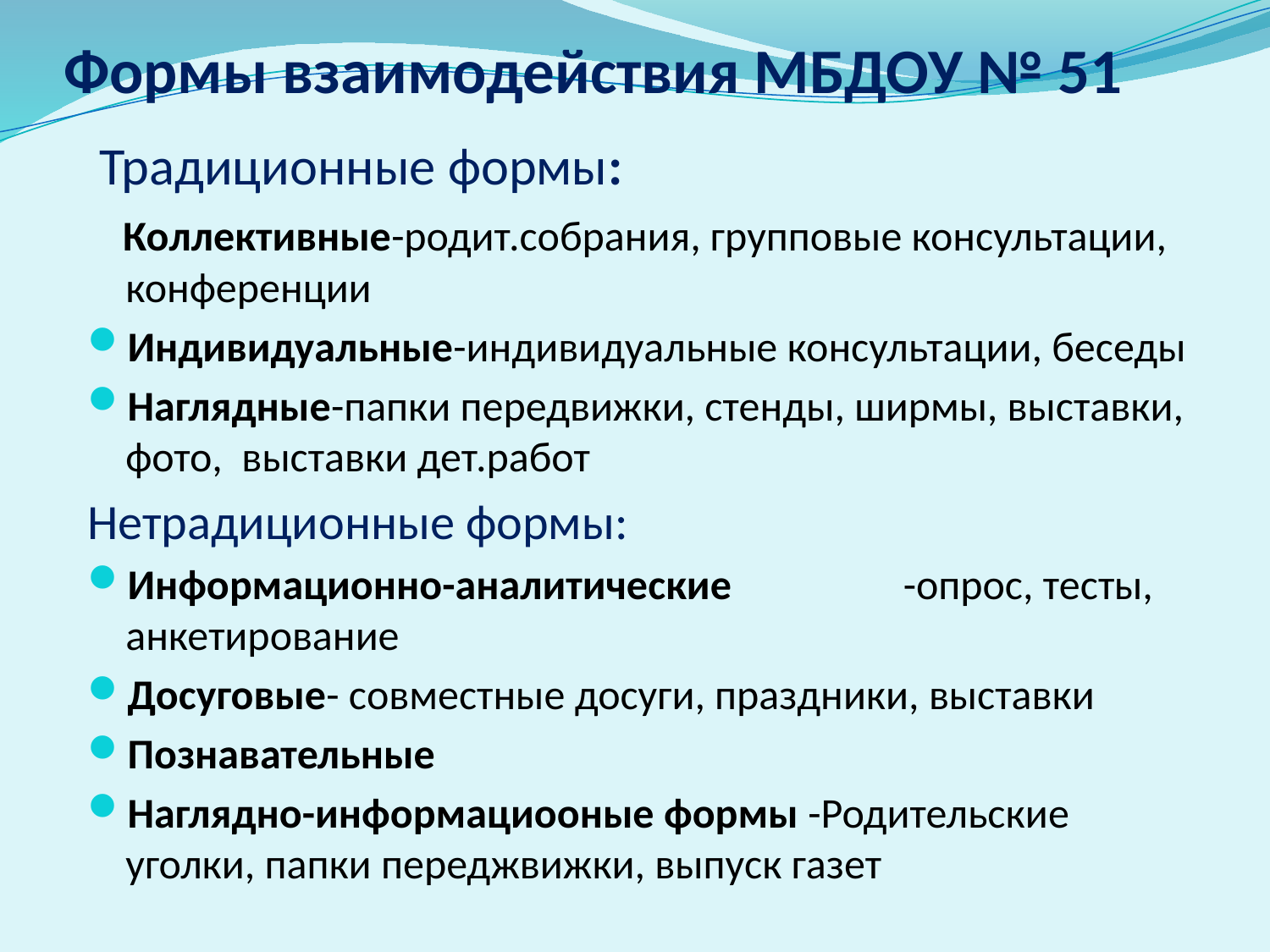

# Формы взаимодействия МБДОУ № 51
 Традиционные формы:
   Коллективные-родит.собрания, групповые консультации, конференции
Индивидуальные-индивидуальные консультации, беседы
Наглядные-папки передвижки, стенды, ширмы, выставки, фото,  выставки дет.работ
Нетрадиционные формы:
Информационно-аналитические                  -опрос, тесты, анкетирование
Досуговые- совместные досуги, праздники, выставки
Познавательные
Наглядно-информациооные формы -Родительские уголки, папки переджвижки, выпуск газет